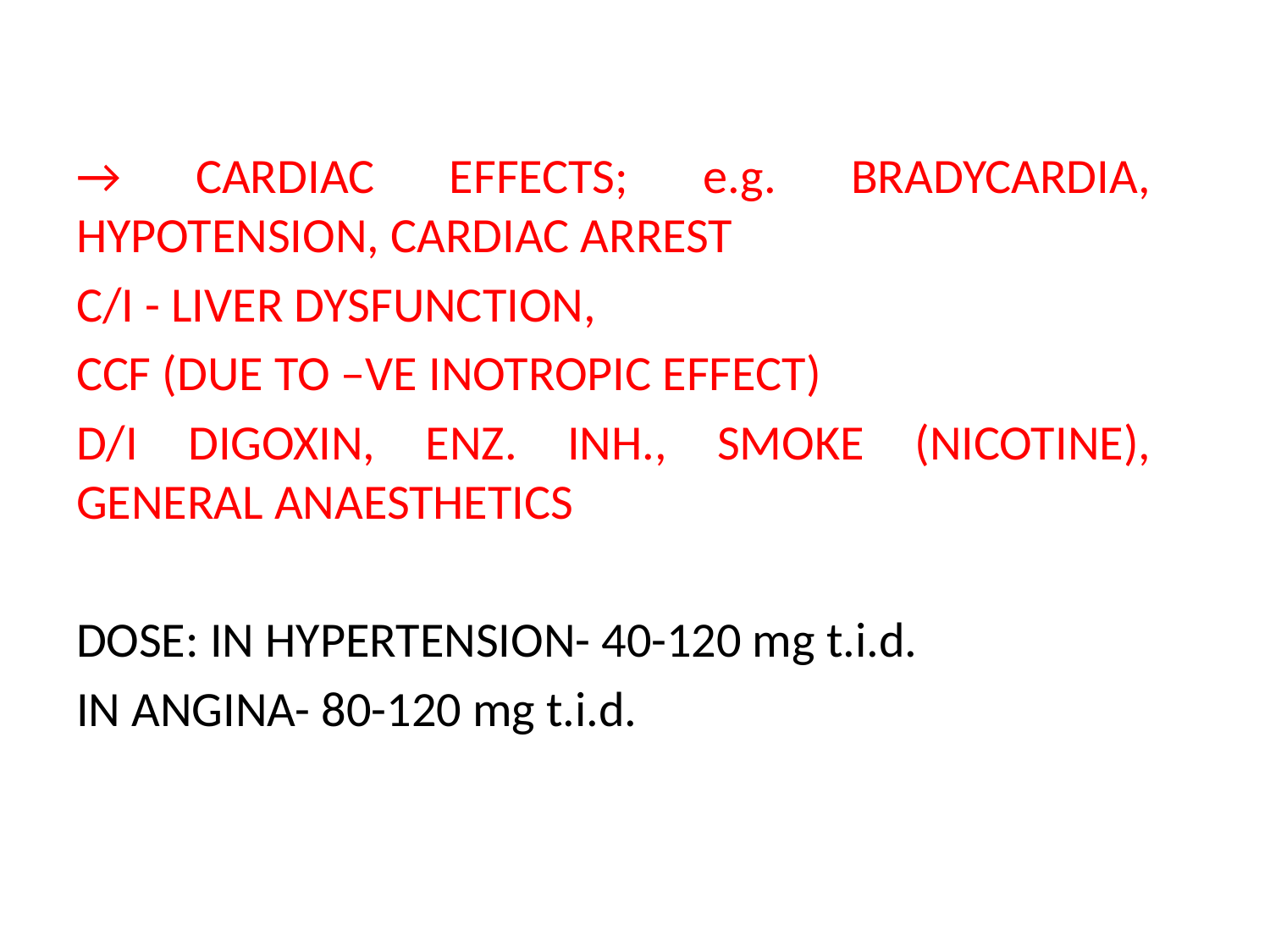

→ CARDIAC EFFECTS; e.g. BRADYCARDIA, HYPOTENSION, CARDIAC ARREST
C/I - LIVER DYSFUNCTION,
CCF (DUE TO –VE INOTROPIC EFFECT)
D/I DIGOXIN, ENZ. INH., SMOKE (NICOTINE), GENERAL ANAESTHETICS

DOSE: IN HYPERTENSION- 40-120 mg t.i.d.
IN ANGINA- 80-120 mg t.i.d.